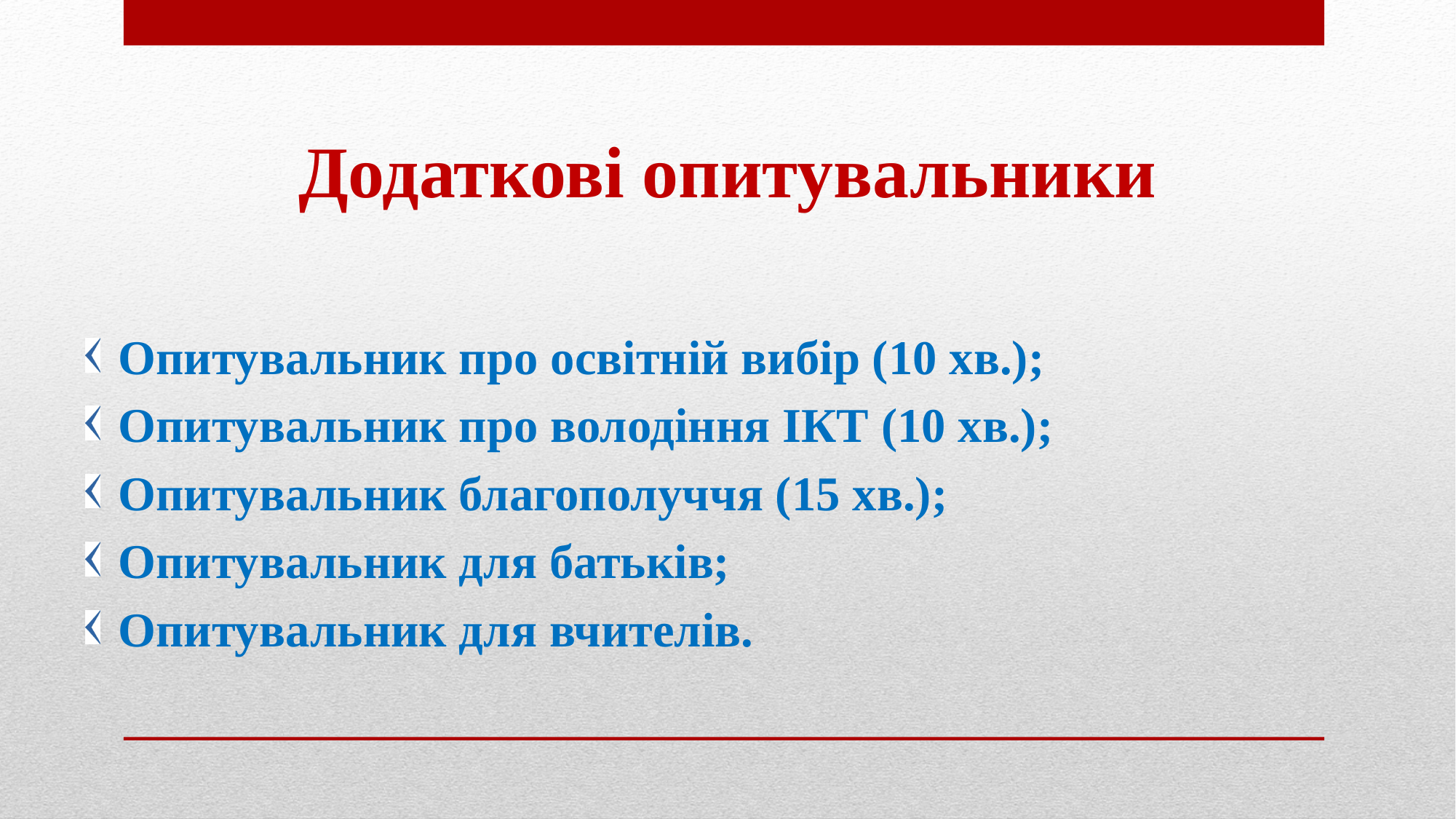

Додаткові опитувальники
Опитувальник про освітній вибір (10 хв.);
Опитувальник про володіння ІКТ (10 хв.);
Опитувальник благополуччя (15 хв.);
Опитувальник для батьків;
Опитувальник для вчителів.